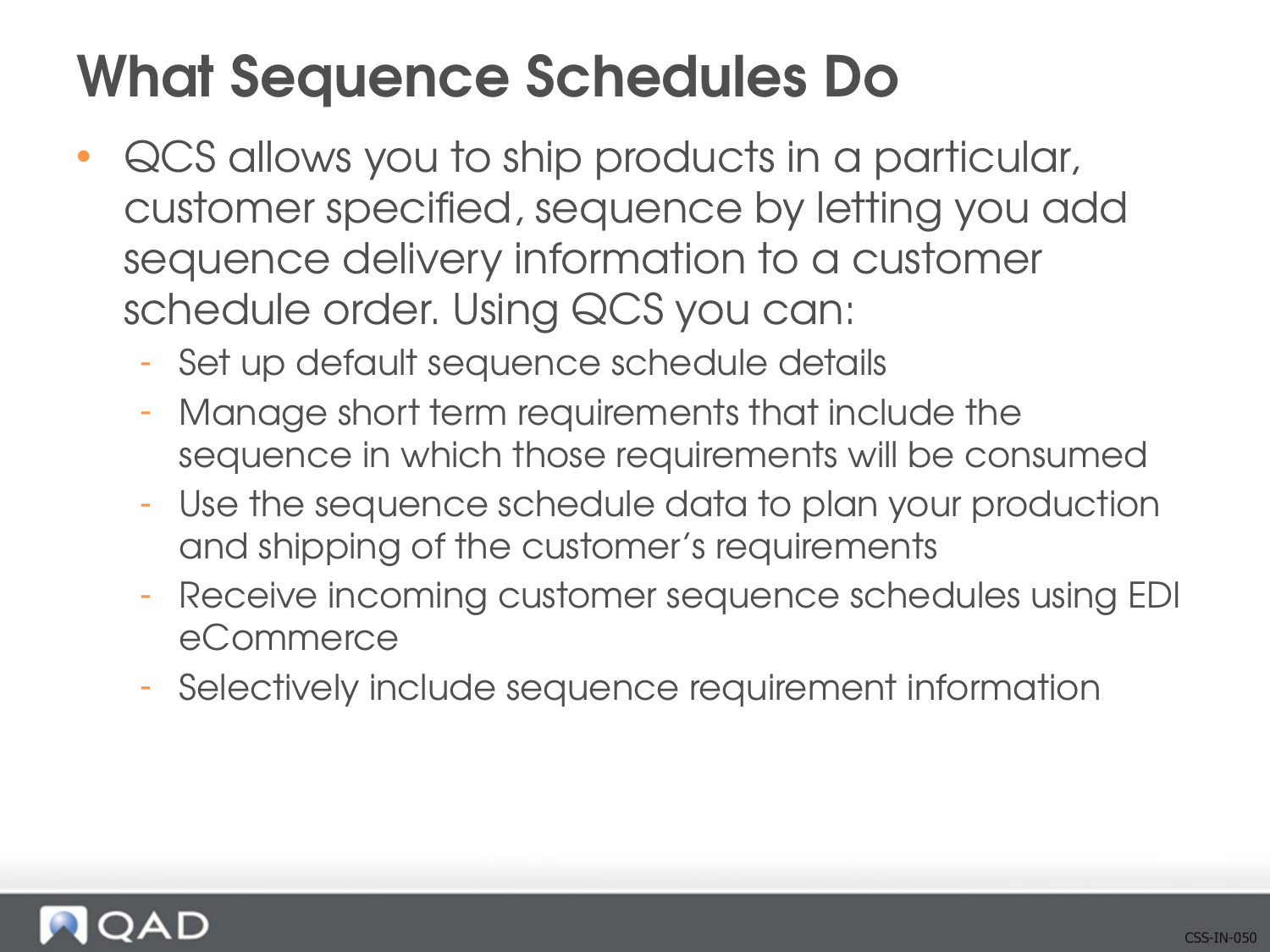

# What Sequence Schedules Do
QCS allows you to ship products in a particular, customer specified, sequence by letting you add sequence delivery information to a customer schedule order. Using QCS you can:
Set up default sequence schedule details
Manage short term requirements that include the sequence in which those requirements will be consumed
Use the sequence schedule data to plan your production and shipping of the customer’s requirements
Receive incoming customer sequence schedules using EDI eCommerce
Selectively include sequence requirement information
CSS-IN-050